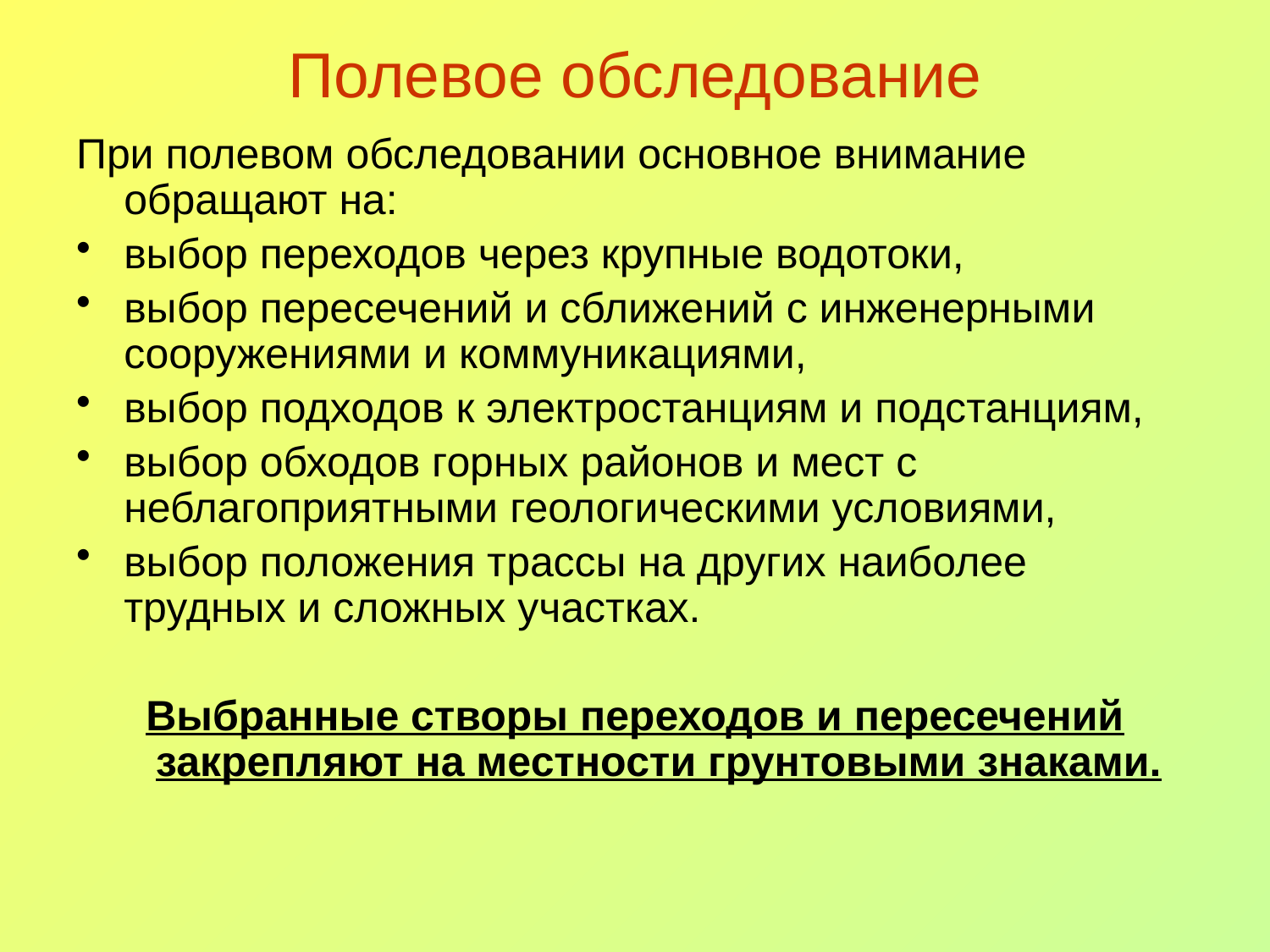

# Полевое обследование
При полевом обследовании основное внимание обращают на:
выбор переходов через крупные водотоки,
выбор пересечений и сближений с инженерными сооружениями и коммуникациями,
выбор подходов к электростанциям и подстанциям,
выбор обходов горных районов и мест с неблагоприятными геологическими условиями,
выбор положения трассы на других наиболее трудных и сложных участках.

Выбранные створы переходов и пересечений закрепляют на местности грунтовыми знаками.